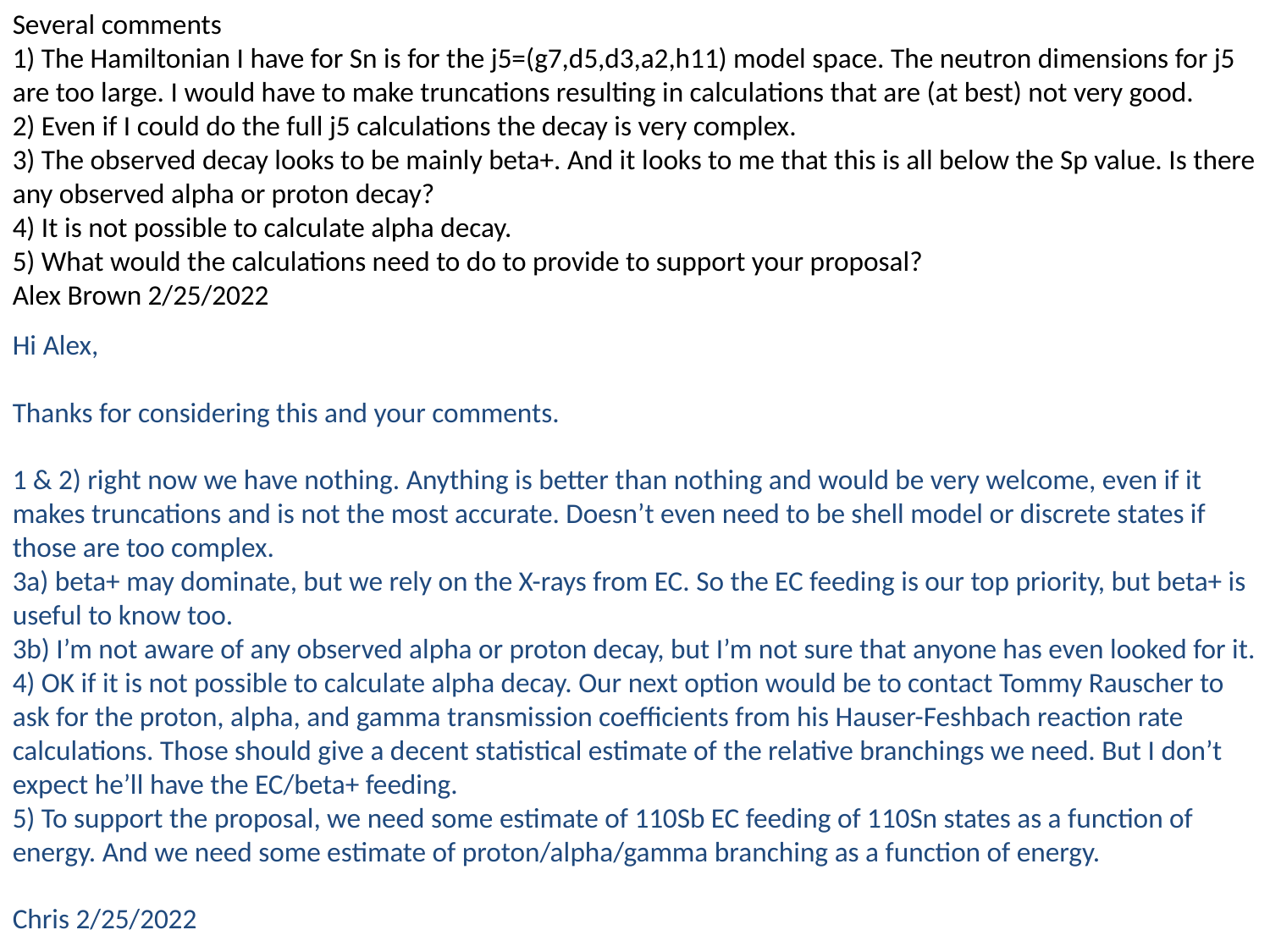

Several comments
1) The Hamiltonian I have for Sn is for the j5=(g7,d5,d3,a2,h11) model space. The neutron dimensions for j5 are too large. I would have to make truncations resulting in calculations that are (at best) not very good.
2) Even if I could do the full j5 calculations the decay is very complex.
3) The observed decay looks to be mainly beta+. And it looks to me that this is all below the Sp value. Is there any observed alpha or proton decay?
4) It is not possible to calculate alpha decay.
5) What would the calculations need to do to provide to support your proposal?
Alex Brown 2/25/2022
Hi Alex,

Thanks for considering this and your comments.

1 & 2) right now we have nothing. Anything is better than nothing and would be very welcome, even if it makes truncations and is not the most accurate. Doesn’t even need to be shell model or discrete states if those are too complex.
3a) beta+ may dominate, but we rely on the X-rays from EC. So the EC feeding is our top priority, but beta+ is useful to know too.
3b) I’m not aware of any observed alpha or proton decay, but I’m not sure that anyone has even looked for it.
4) OK if it is not possible to calculate alpha decay. Our next option would be to contact Tommy Rauscher to ask for the proton, alpha, and gamma transmission coefficients from his Hauser-Feshbach reaction rate calculations. Those should give a decent statistical estimate of the relative branchings we need. But I don’t expect he’ll have the EC/beta+ feeding.
5) To support the proposal, we need some estimate of 110Sb EC feeding of 110Sn states as a function of energy. And we need some estimate of proton/alpha/gamma branching as a function of energy.

Chris 2/25/2022